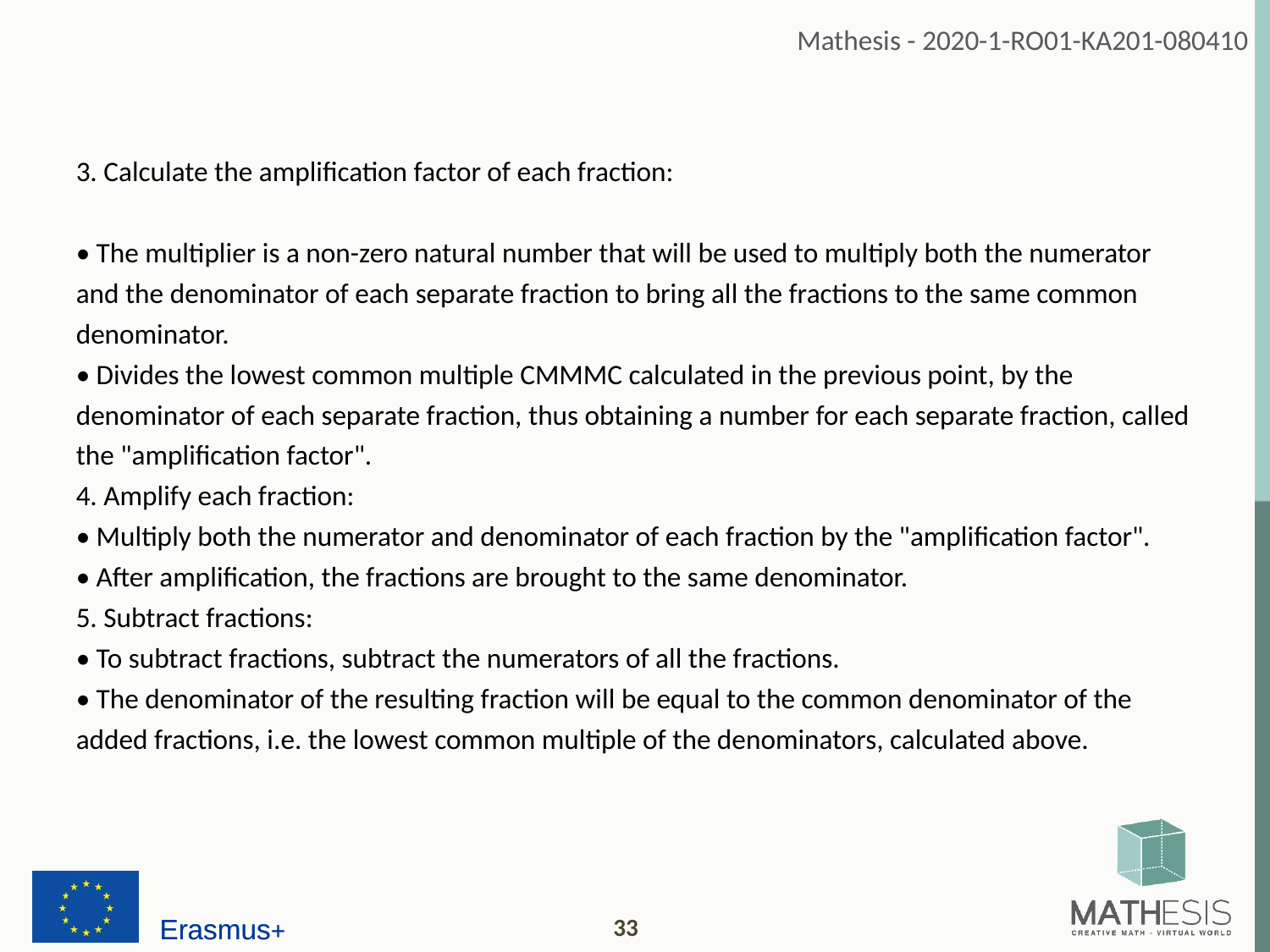

3. Calculate the amplification factor of each fraction:

• The multiplier is a non-zero natural number that will be used to multiply both the numerator and the denominator of each separate fraction to bring all the fractions to the same common denominator.
• Divides the lowest common multiple CMMMC calculated in the previous point, by the denominator of each separate fraction, thus obtaining a number for each separate fraction, called the "amplification factor".
4. Amplify each fraction:
• Multiply both the numerator and denominator of each fraction by the "amplification factor".
• After amplification, the fractions are brought to the same denominator.
5. Subtract fractions:
• To subtract fractions, subtract the numerators of all the fractions.
• The denominator of the resulting fraction will be equal to the common denominator of the added fractions, i.e. the lowest common multiple of the denominators, calculated above.